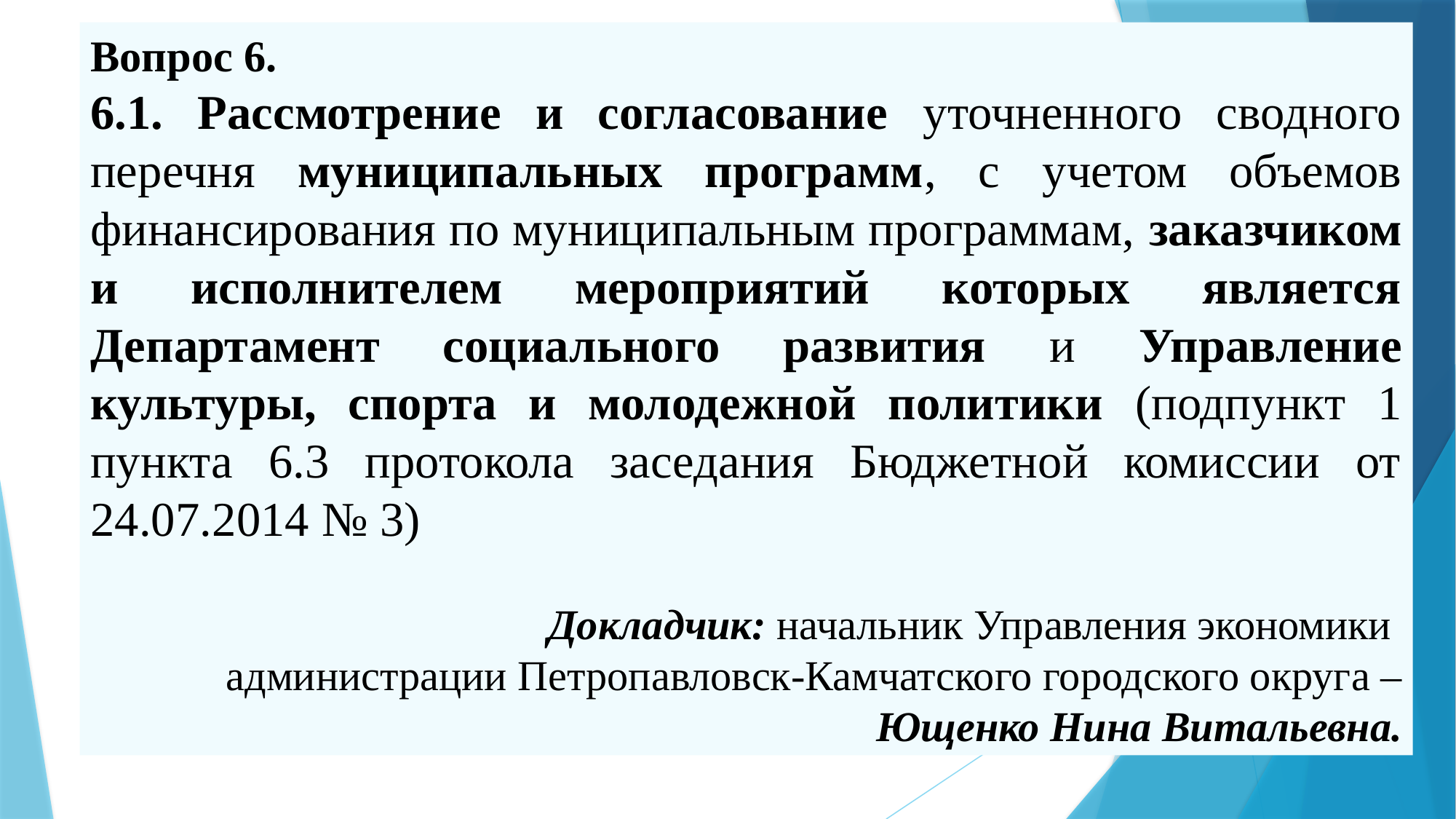

Вопрос 6.
6.1. Рассмотрение и согласование уточненного сводного перечня муниципальных программ, с учетом объемов финансирования по муниципальным программам, заказчиком и исполнителем мероприятий которых является Департамент социального развития и Управление культуры, спорта и молодежной политики (подпункт 1 пункта 6.3 протокола заседания Бюджетной комиссии от 24.07.2014 № 3)

Докладчик: начальник Управления экономики
администрации Петропавловск-Камчатского городского округа – Ющенко Нина Витальевна.
31